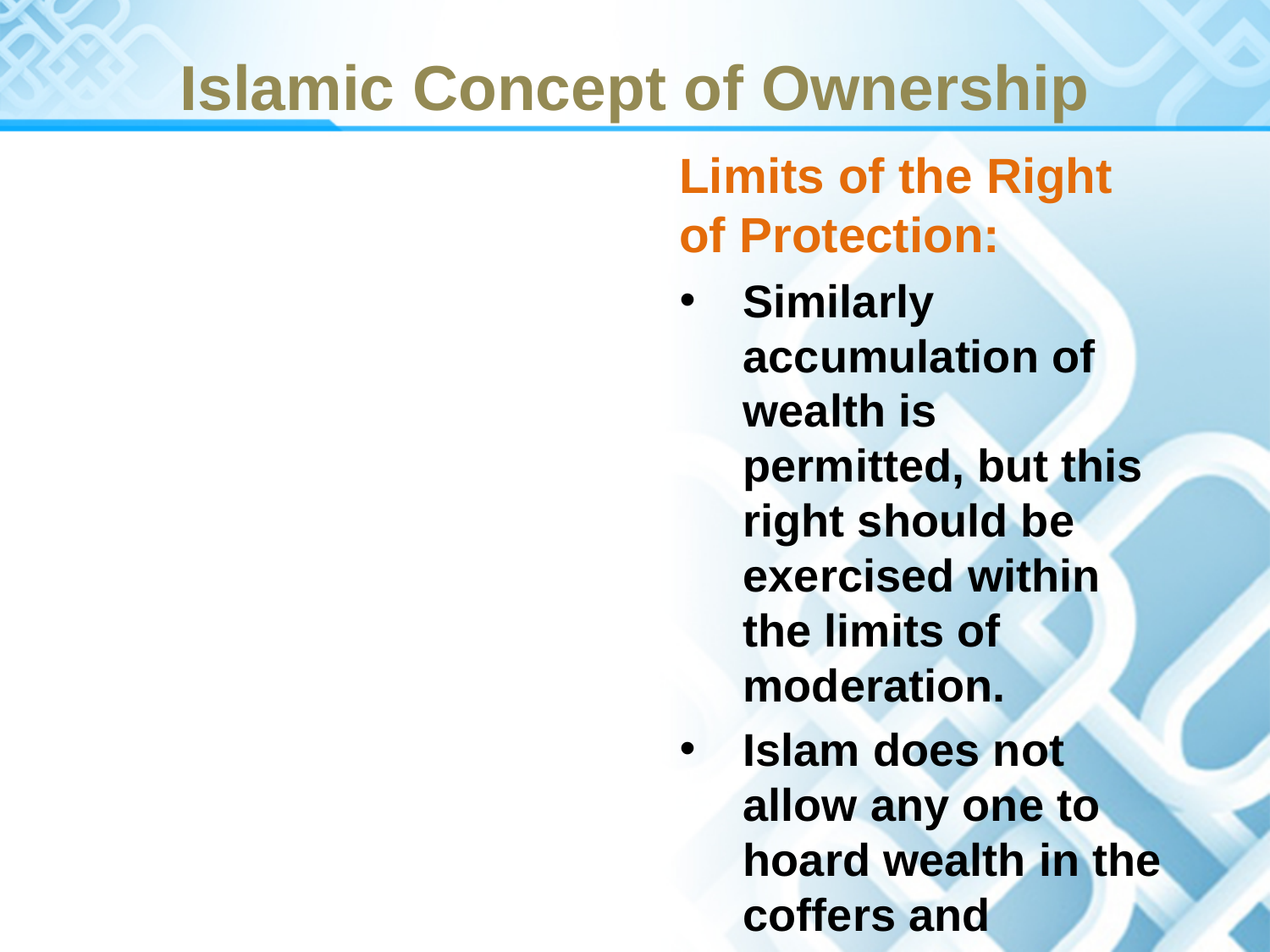

Islamic Concept of Ownership
Limits of the Right of Protection:
Similarly accumulation of wealth is permitted, but this right should be exercised within  the limits of moderation.
Islam does not allow any one to hoard wealth in the coffers and withhold it from circulation in the society